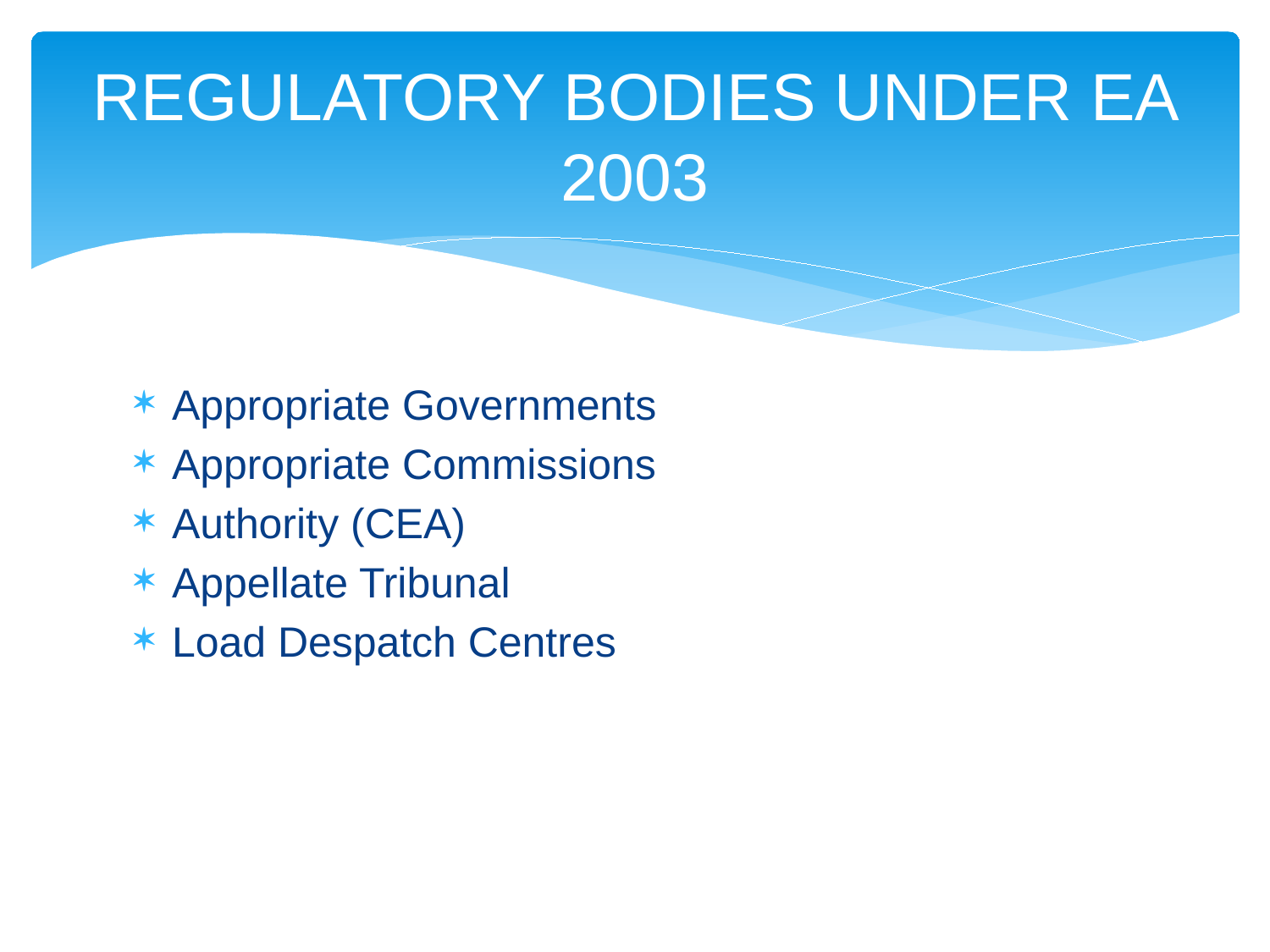

# REGULATORY BODIES UNDER EA 2003
Appropriate Governments
Appropriate Commissions
Authority (CEA)
Appellate Tribunal
Load Despatch Centres